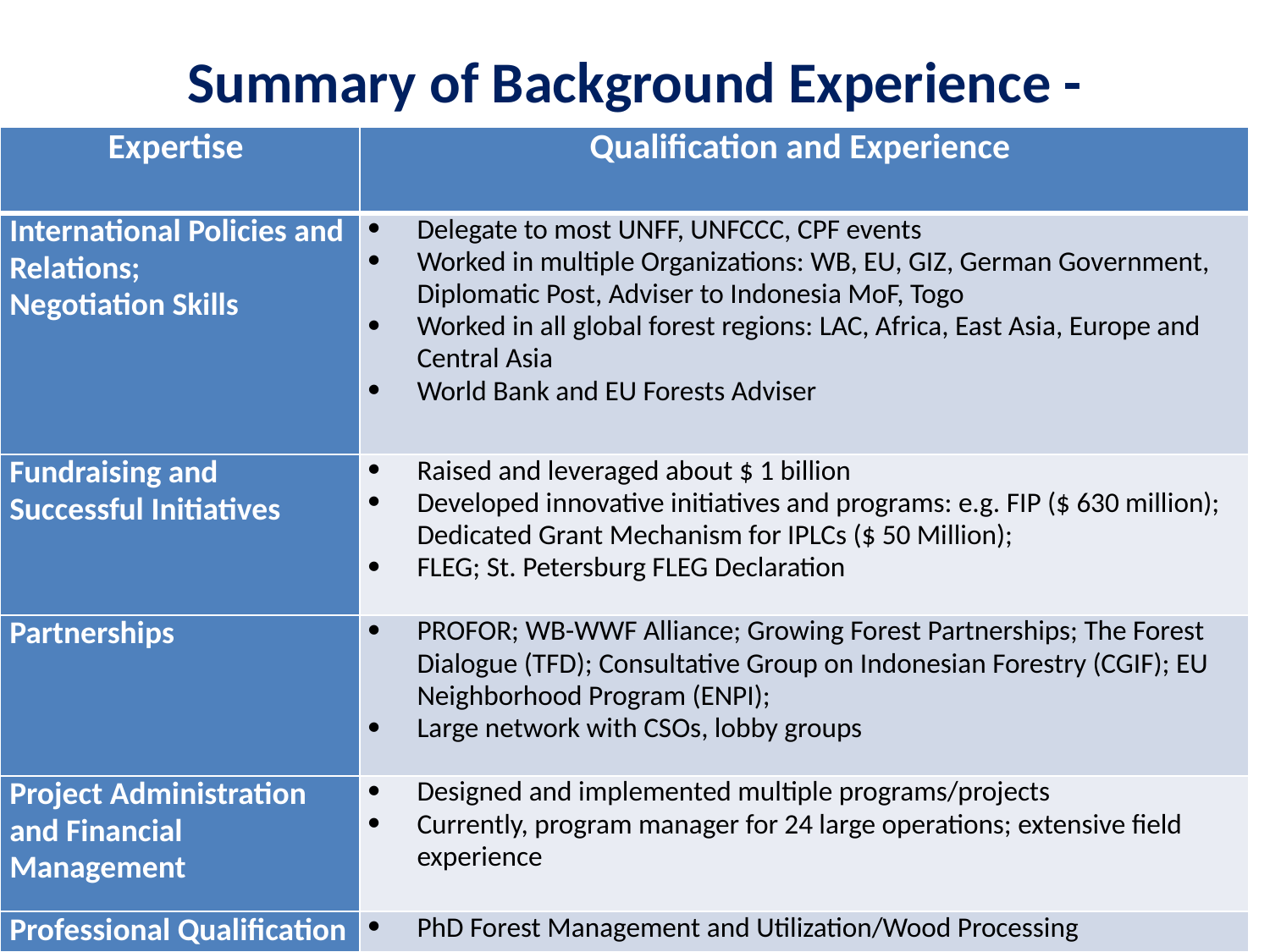

# Summary of Background Experience -
| Expertise | Qualification and Experience |
| --- | --- |
| International Policies and Relations; Negotiation Skills | Delegate to most UNFF, UNFCCC, CPF events Worked in multiple Organizations: WB, EU, GIZ, German Government, Diplomatic Post, Adviser to Indonesia MoF, Togo Worked in all global forest regions: LAC, Africa, East Asia, Europe and Central Asia World Bank and EU Forests Adviser |
| Fundraising and Successful Initiatives | Raised and leveraged about $ 1 billion Developed innovative initiatives and programs: e.g. FIP ($ 630 million); Dedicated Grant Mechanism for IPLCs ($ 50 Million); FLEG; St. Petersburg FLEG Declaration |
| Partnerships | PROFOR; WB-WWF Alliance; Growing Forest Partnerships; The Forest Dialogue (TFD); Consultative Group on Indonesian Forestry (CGIF); EU Neighborhood Program (ENPI); Large network with CSOs, lobby groups |
| Project Administration and Financial Management | Designed and implemented multiple programs/projects Currently, program manager for 24 large operations; extensive field experience |
| Professional Qualification | PhD Forest Management and Utilization/Wood Processing |